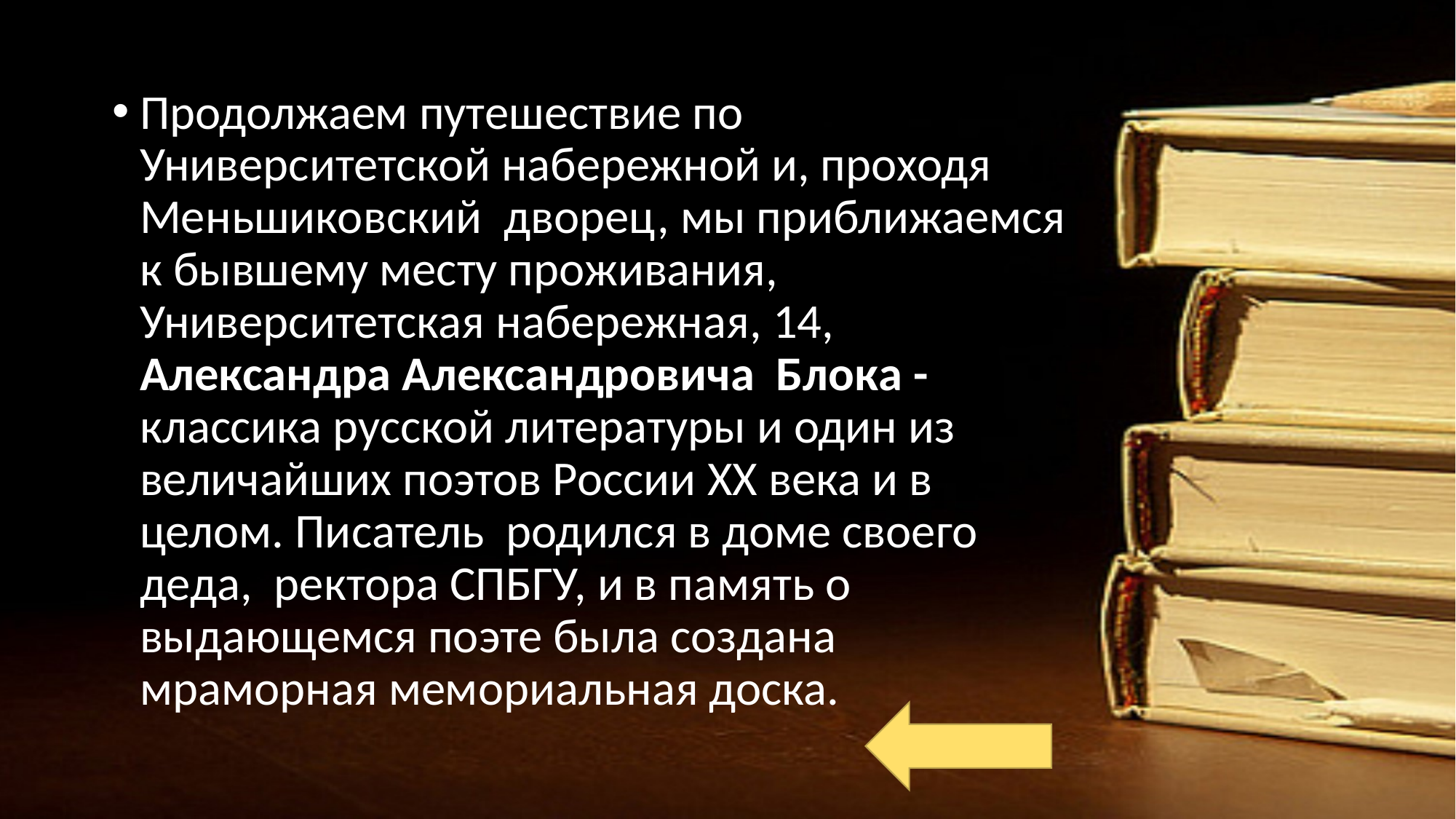

Продолжаем путешествие по Университетской набережной и, проходя Меньшиковский  дворец, мы приближаемся к бывшему месту проживания, Университетская набережная, 14,  Александра Александровича  Блока - классика русской литературы и один из величайших поэтов России XX века и в целом. Писатель  родился в доме своего деда,  ректора СПБГУ, и в память о выдающемся поэте была создана мраморная мемориальная доска.